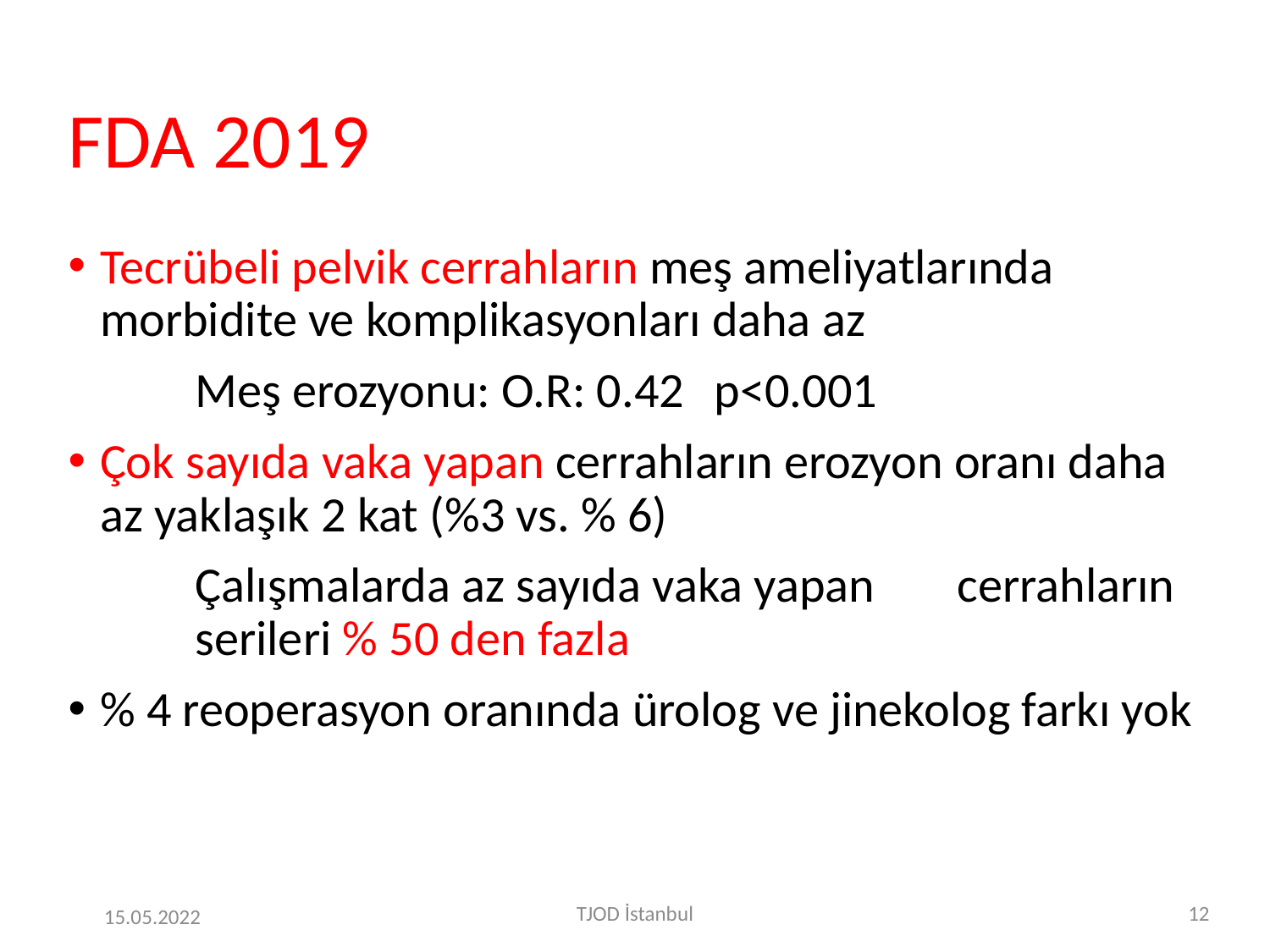

# FDA 2019
Tecrübeli pelvik cerrahların meş ameliyatlarında morbidite ve komplikasyonları daha az
	Meş erozyonu: O.R: 0.42	 p<0.001
Çok sayıda vaka yapan cerrahların erozyon oranı daha az yaklaşık 2 kat (%3 vs. % 6)
	Çalışmalarda az sayıda vaka yapan 	cerrahların 	serileri % 50 den fazla
% 4 reoperasyon oranında ürolog ve jinekolog farkı yok

TJOD İstanbul
12
15.05.2022